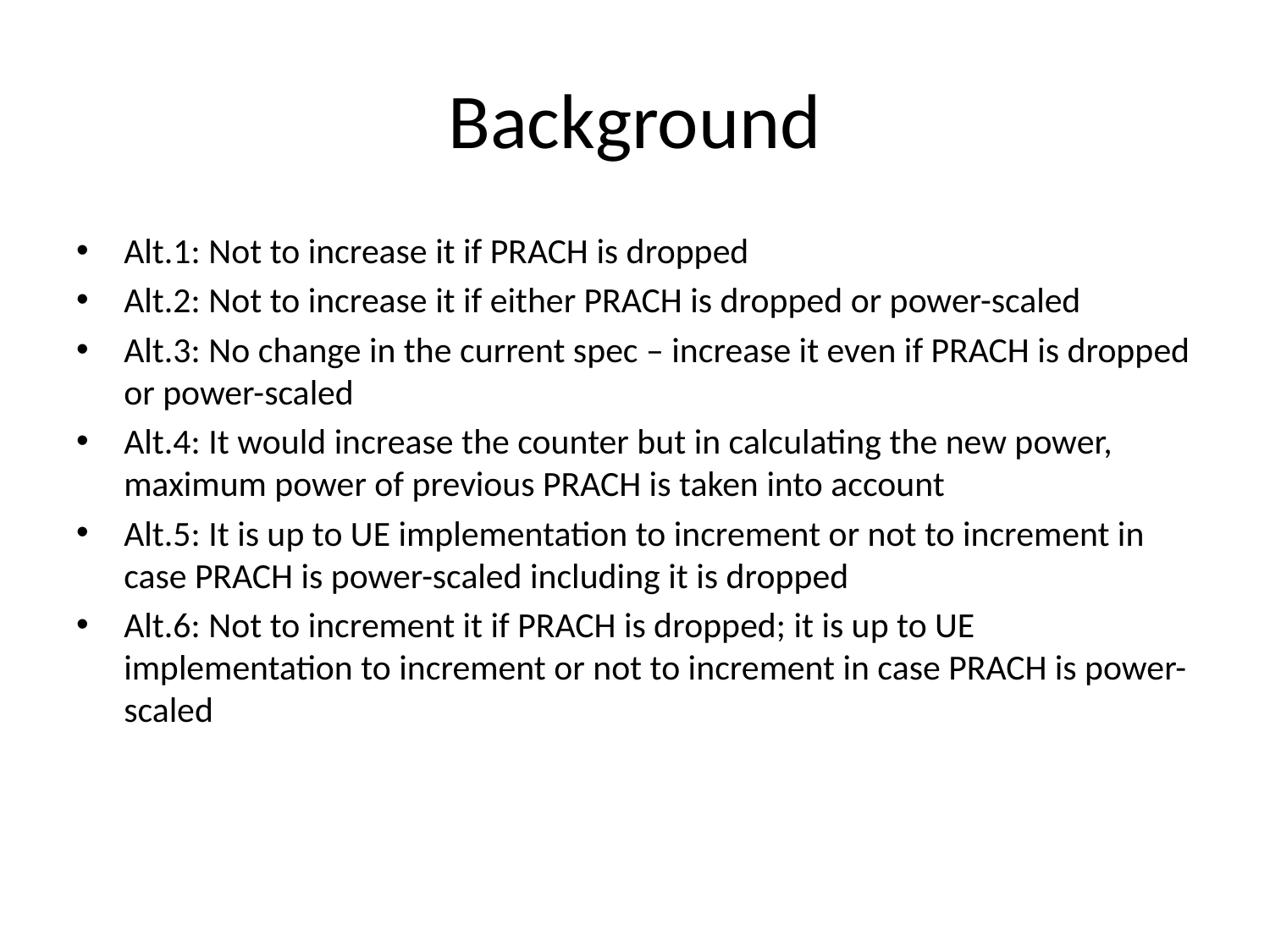

# Background
Alt.1: Not to increase it if PRACH is dropped
Alt.2: Not to increase it if either PRACH is dropped or power-scaled
Alt.3: No change in the current spec – increase it even if PRACH is dropped or power-scaled
Alt.4: It would increase the counter but in calculating the new power, maximum power of previous PRACH is taken into account
Alt.5: It is up to UE implementation to increment or not to increment in case PRACH is power-scaled including it is dropped
Alt.6: Not to increment it if PRACH is dropped; it is up to UE implementation to increment or not to increment in case PRACH is power-scaled